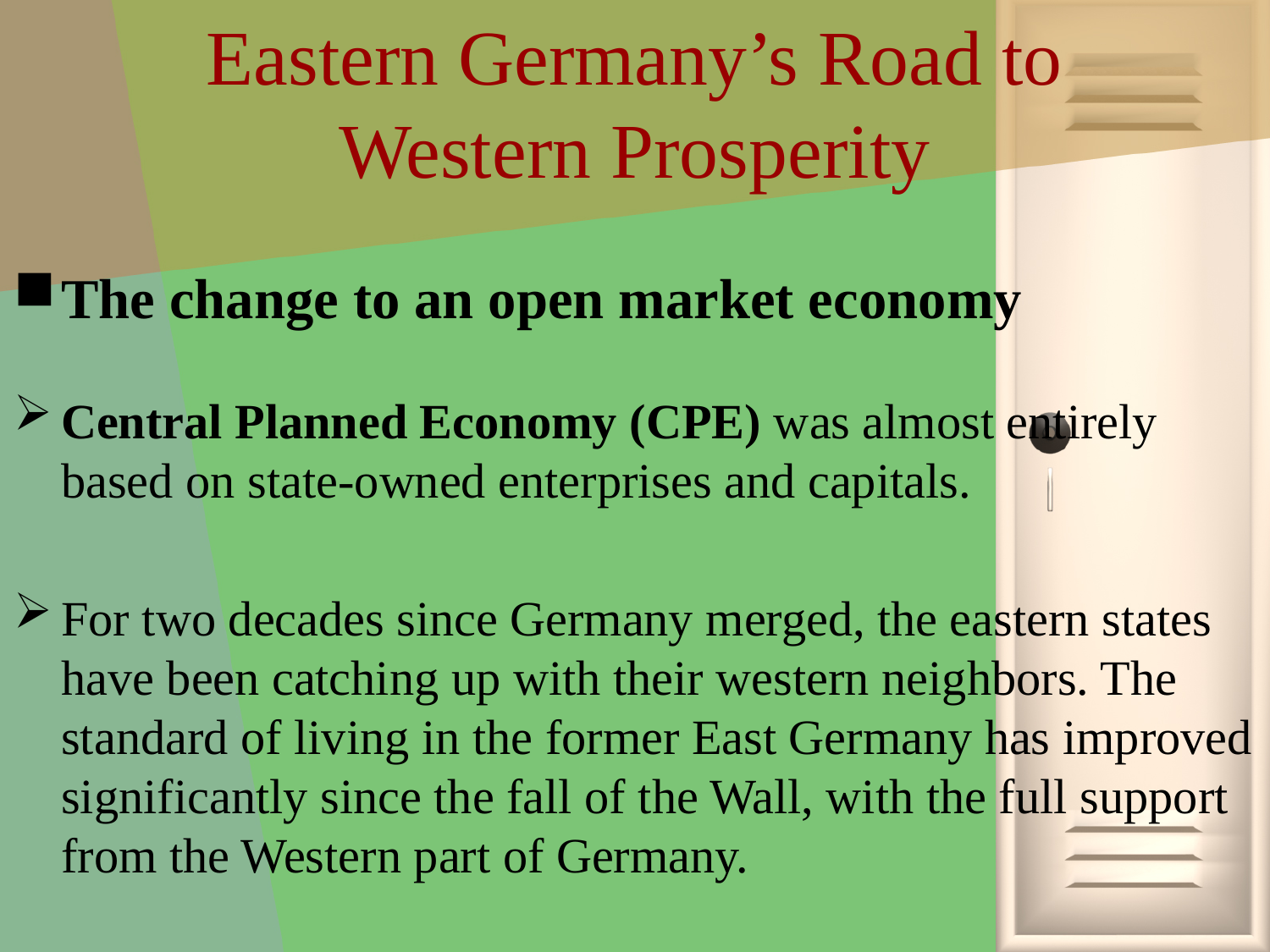

# Eastern Germany’s Road to Western Prosperity
The change to an open market economy

Central Planned Economy (CPE) was almost entirely based on state-owned enterprises and capitals.

For two decades since Germany merged, the eastern states have been catching up with their western neighbors. The standard of living in the former East Germany has improved significantly since the fall of the Wall, with the full support from the Western part of Germany.